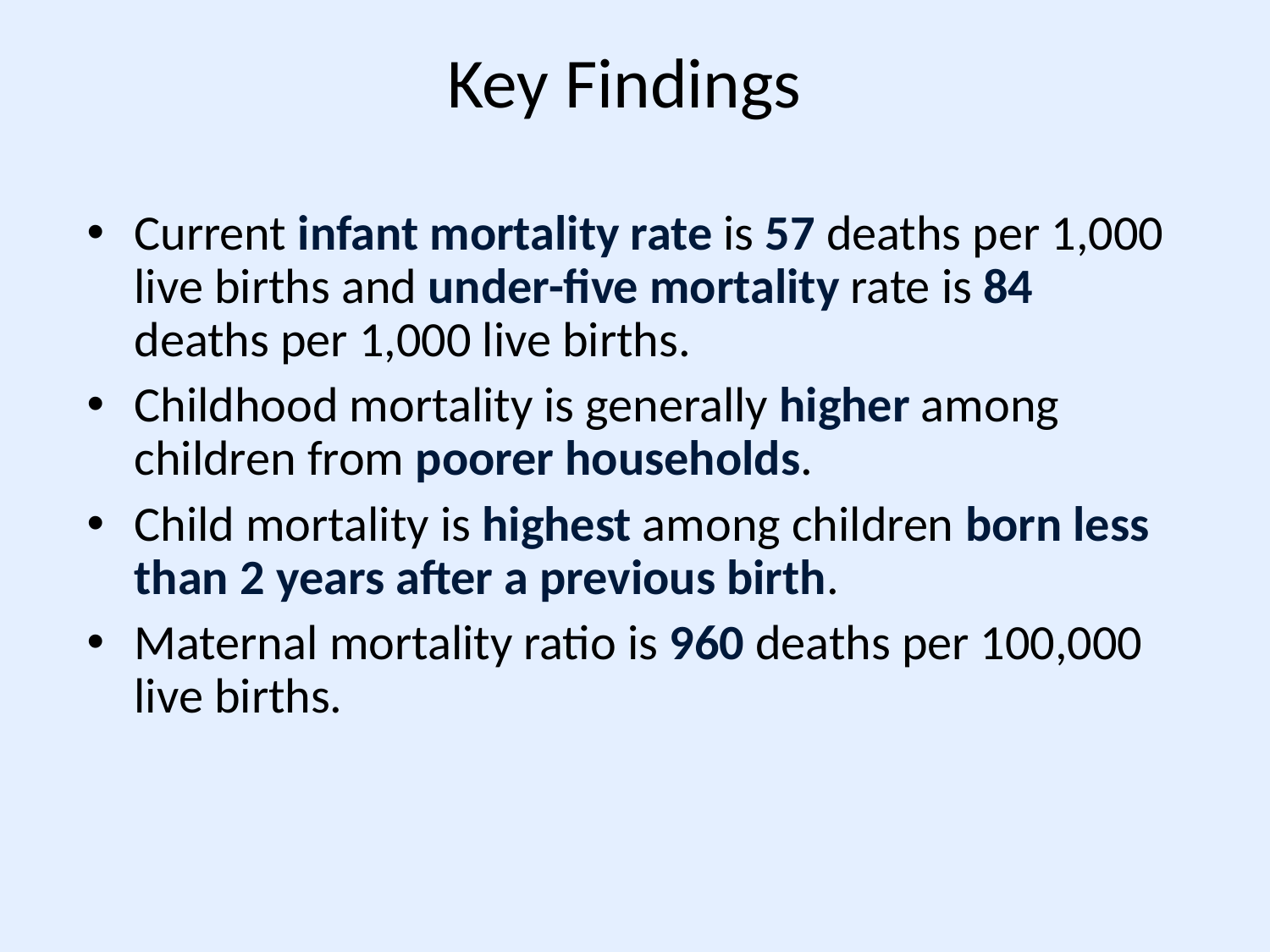

# Key Findings
Current infant mortality rate is 57 deaths per 1,000 live births and under-five mortality rate is 84 deaths per 1,000 live births.
Childhood mortality is generally higher among children from poorer households.
Child mortality is highest among children born less than 2 years after a previous birth.
Maternal mortality ratio is 960 deaths per 100,000 live births.